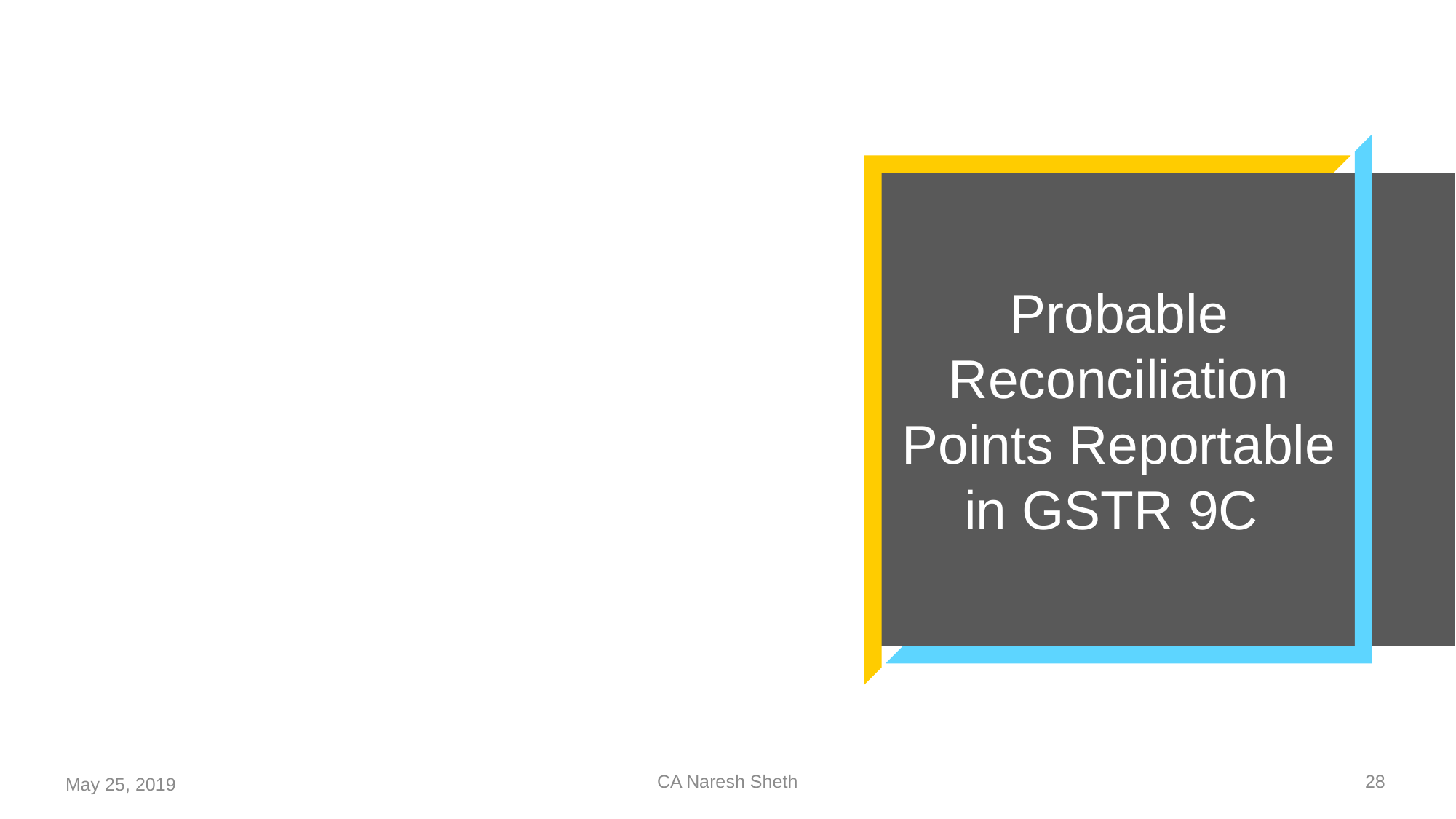

# Probable Reconciliation Points Reportable in GSTR 9C
CA Naresh Sheth
28
May 25, 2019